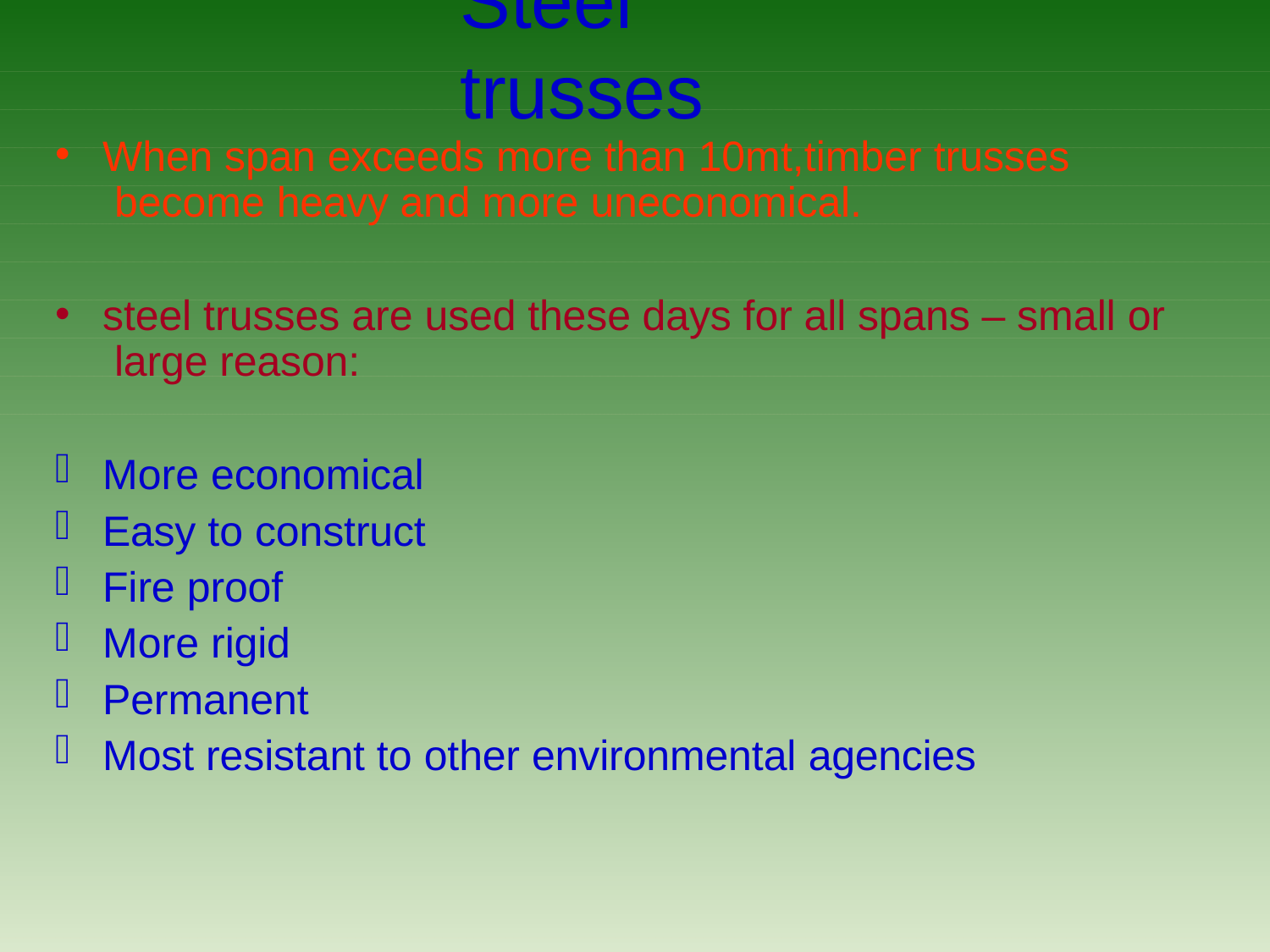

# Steel trusses

•
When span exceeds more than 10mt,timber trusses  become heavy and more uneconomical.

•

steel trusses are used these days for all spans – small or  large reason:

More economical
Easy to construct
Fire proof
More rigid
Permanent
Most resistant to other environmental agencies